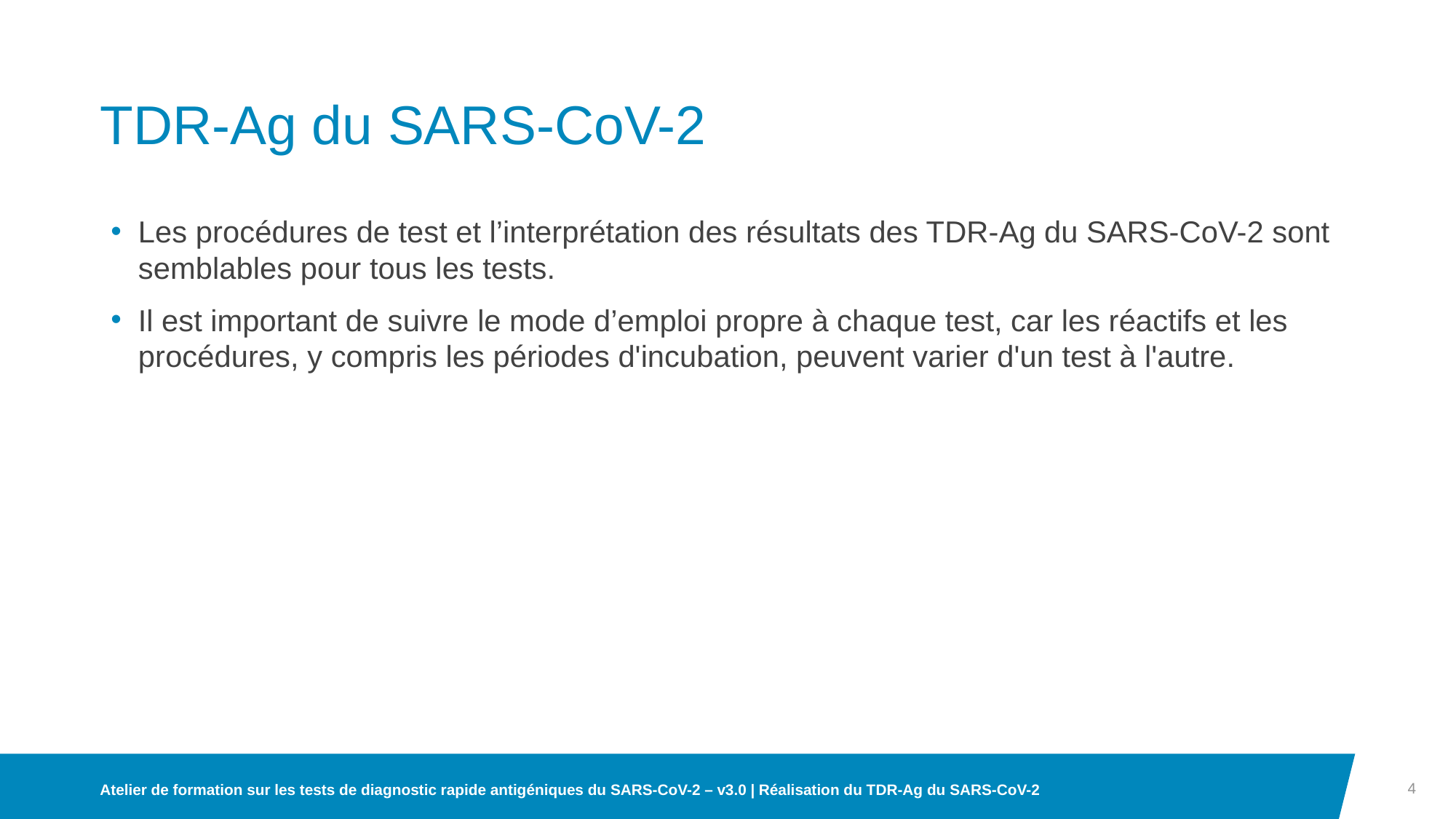

# TDR-Ag du SARS-CoV-2
Les procédures de test et l’interprétation des résultats des TDR-Ag du SARS-CoV-2 sont semblables pour tous les tests.
Il est important de suivre le mode d’emploi propre à chaque test, car les réactifs et les procédures, y compris les périodes d'incubation, peuvent varier d'un test à l'autre.

4
Atelier de formation sur les tests de diagnostic rapide antigéniques du SARS-CoV-2 – v3.0 | Réalisation du TDR-Ag du SARS-CoV-2